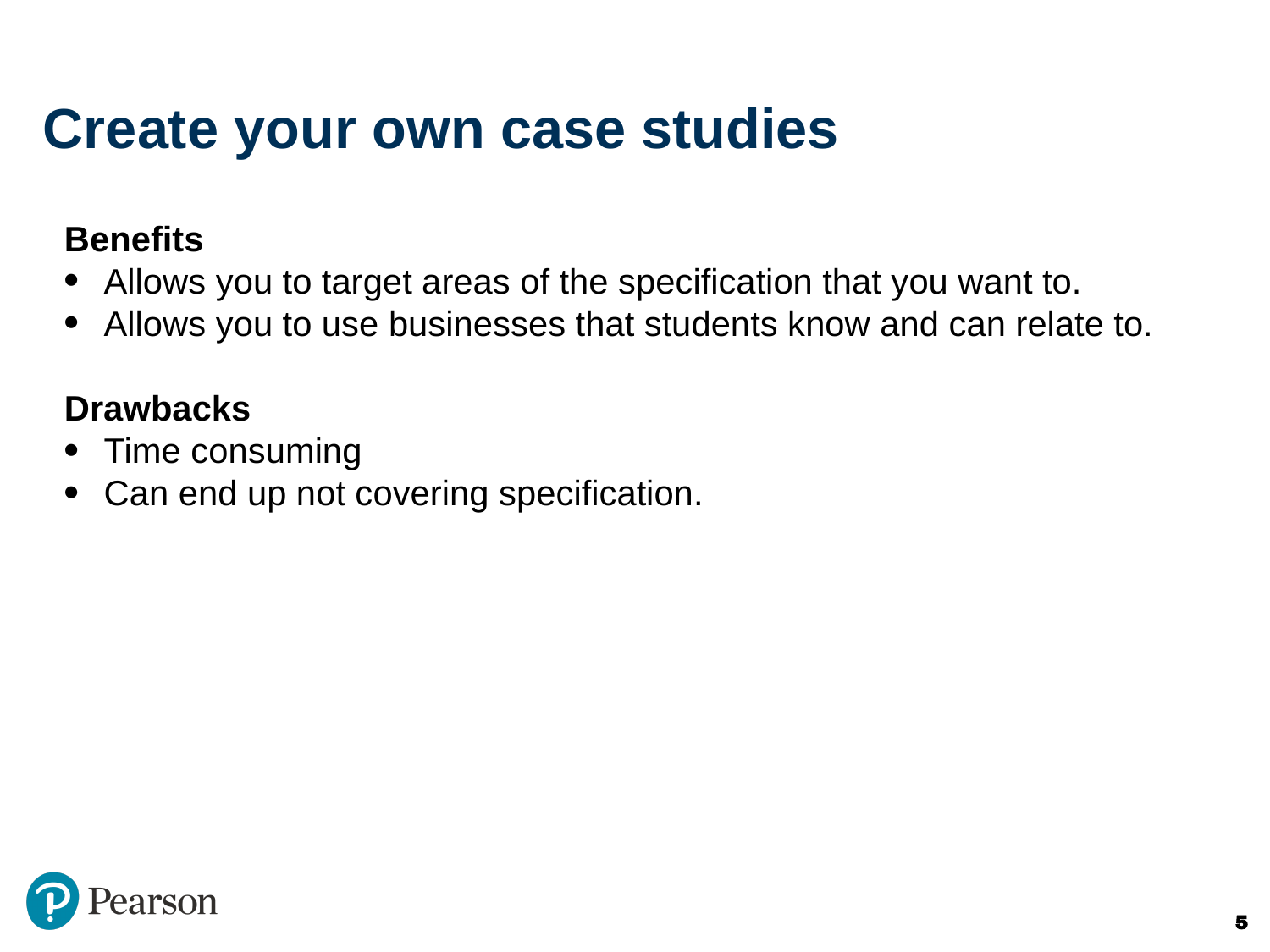

# Create your own case studies
Benefits
Allows you to target areas of the specification that you want to.
Allows you to use businesses that students know and can relate to.

Drawbacks
Time consuming
Can end up not covering specification.